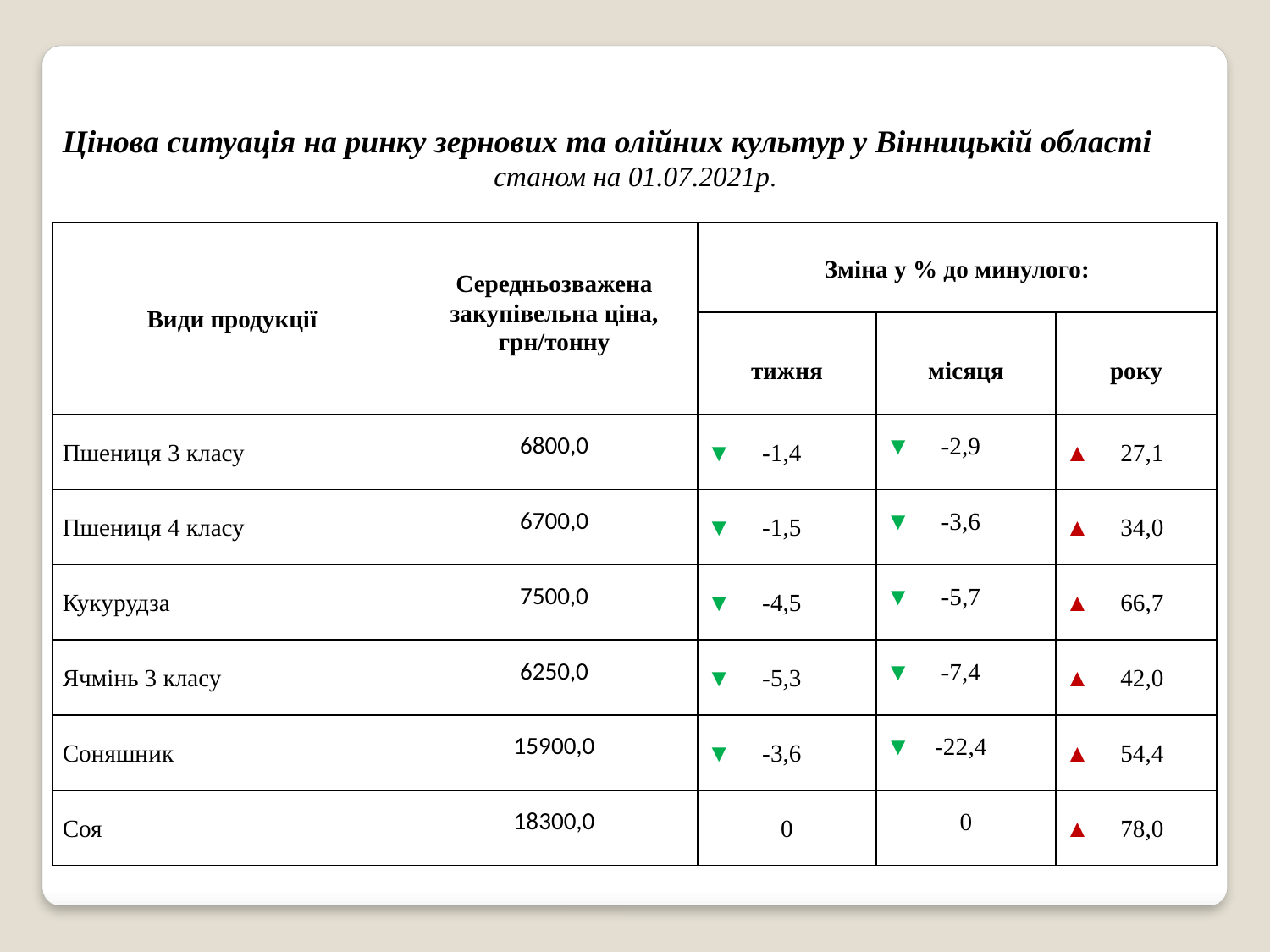

| Цінова ситуація на ринку зернових та олійних культур у Вінницькій області станом на 01.07.2021р. |  |  |  |  |
| --- | --- | --- | --- | --- |
| Види продукції | Середньозважена закупівельна ціна, грн/тонну | Зміна у % до минулого: |  |  |
|  |  | тижня | місяця | року |
| Пшениця 3 класу | 6800,0 | ▼ -1,4 | ▼ -2,9 | ▲ 27,1 |
| Пшениця 4 класу | 6700,0 | ▼ -1,5 | ▼ -3,6 | ▲ 34,0 |
| Кукурудза | 7500,0 | ▼ -4,5 | ▼ -5,7 | ▲ 66,7 |
| Ячмінь 3 класу | 6250,0 | ▼ -5,3 | ▼ -7,4 | ▲ 42,0 |
| Соняшник | 15900,0 | ▼ -3,6 | ▼ -22,4 | ▲ 54,4 |
| Соя | 18300,0 | 0 | 0 | ▲ 78,0 |